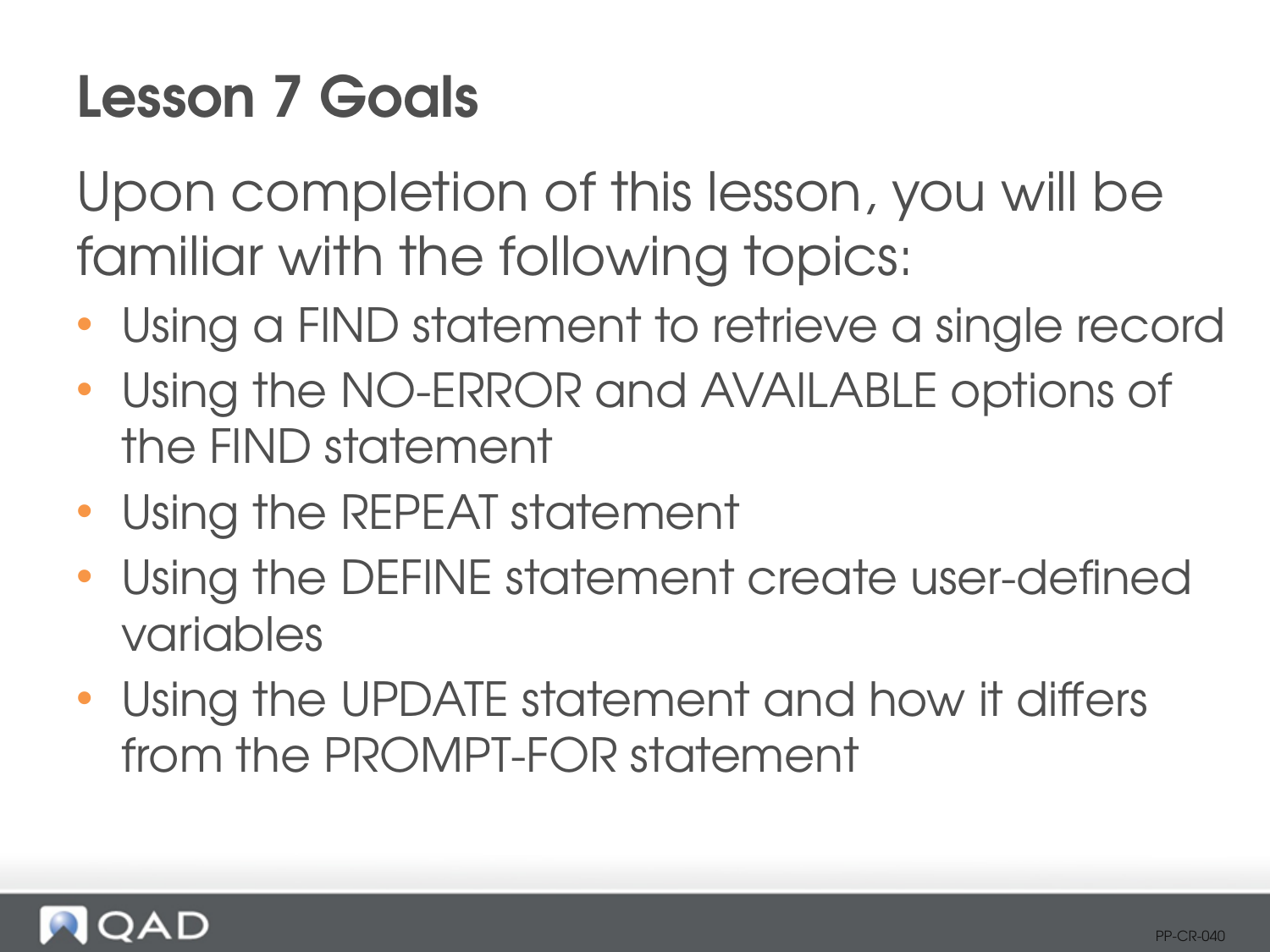

# Lesson 7 Goals
Upon completion of this lesson, you will be familiar with the following topics:
Using a FIND statement to retrieve a single record
Using the NO-ERROR and AVAILABLE options of the FIND statement
Using the REPEAT statement
Using the DEFINE statement create user-defined variables
Using the UPDATE statement and how it differs from the PROMPT-FOR statement
PP-CR-040